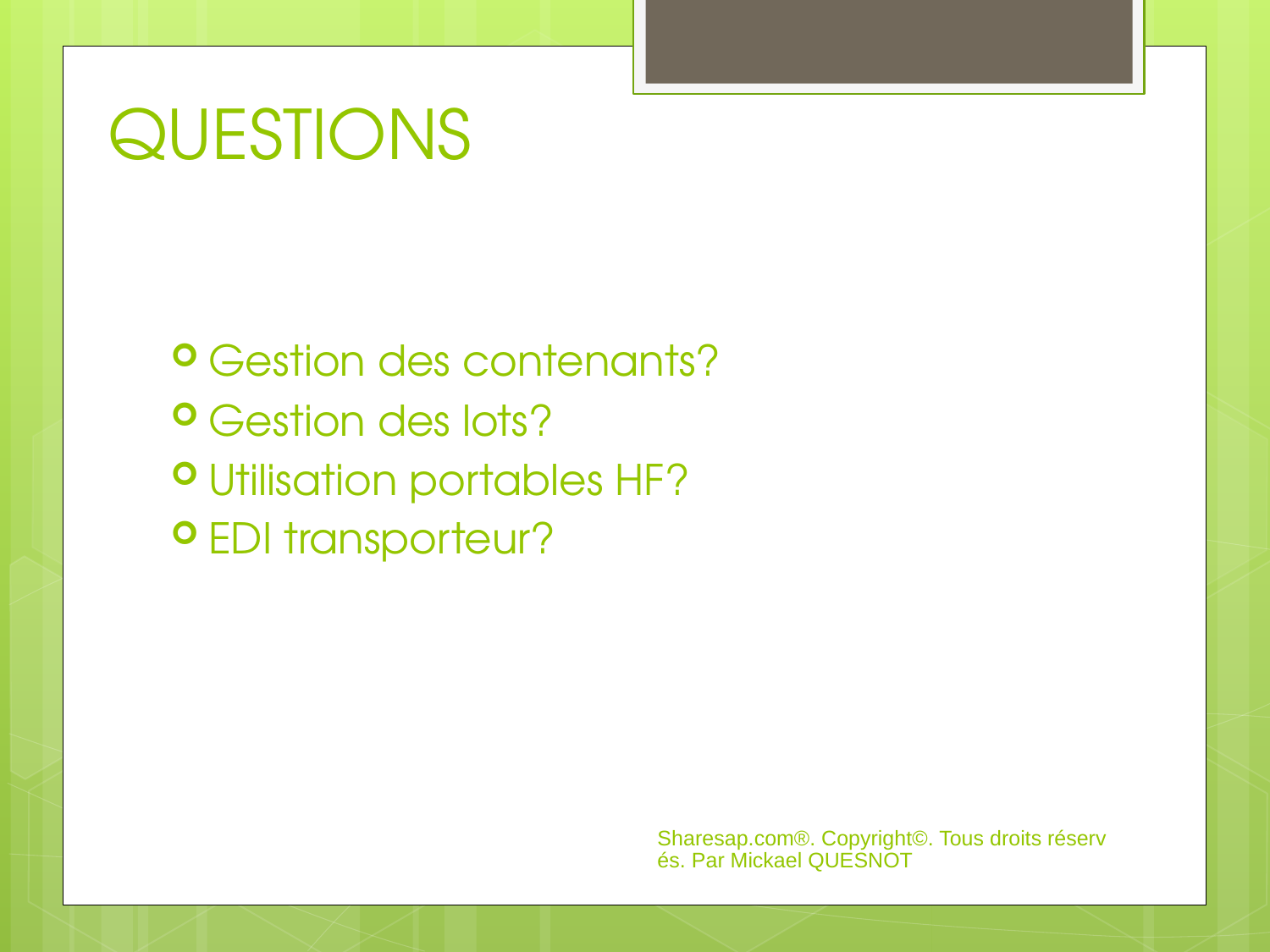

# QUESTIONS
Gestion des contenants?
Gestion des lots?
Utilisation portables HF?
EDI transporteur?

Sharesap.com®. Copyright©. Tous droits réservés. Par Mickael QUESNOT